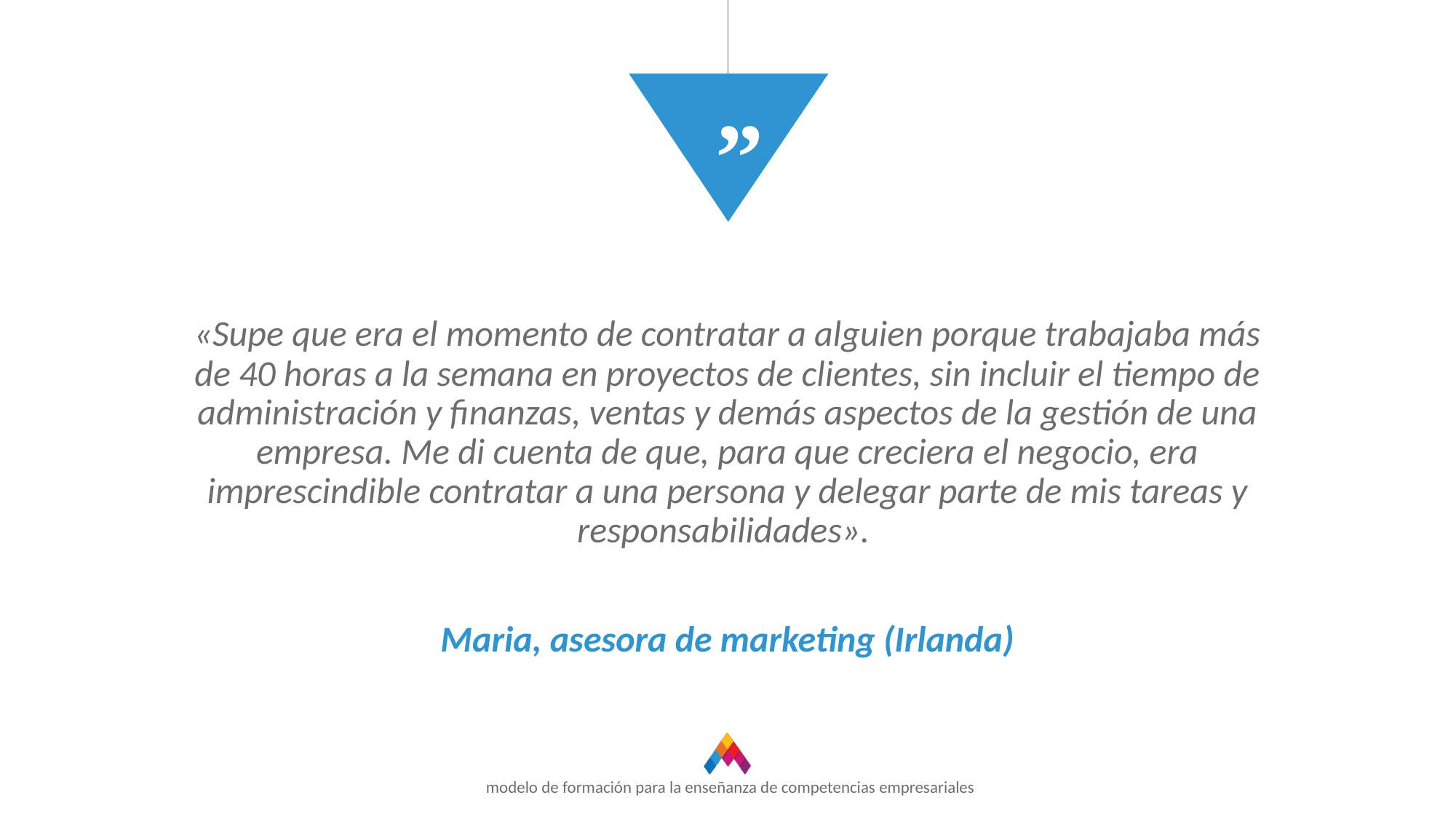

”

«Supe que era el momento de contratar a alguien porque trabajaba más de 40 horas a la semana en proyectos de clientes, sin incluir el tiempo de administración y finanzas, ventas y demás aspectos de la gestión de una empresa. Me di cuenta de que, para que creciera el negocio, era imprescindible contratar a una persona y delegar parte de mis tareas y responsabilidades».

Maria, asesora de marketing (Irlanda)